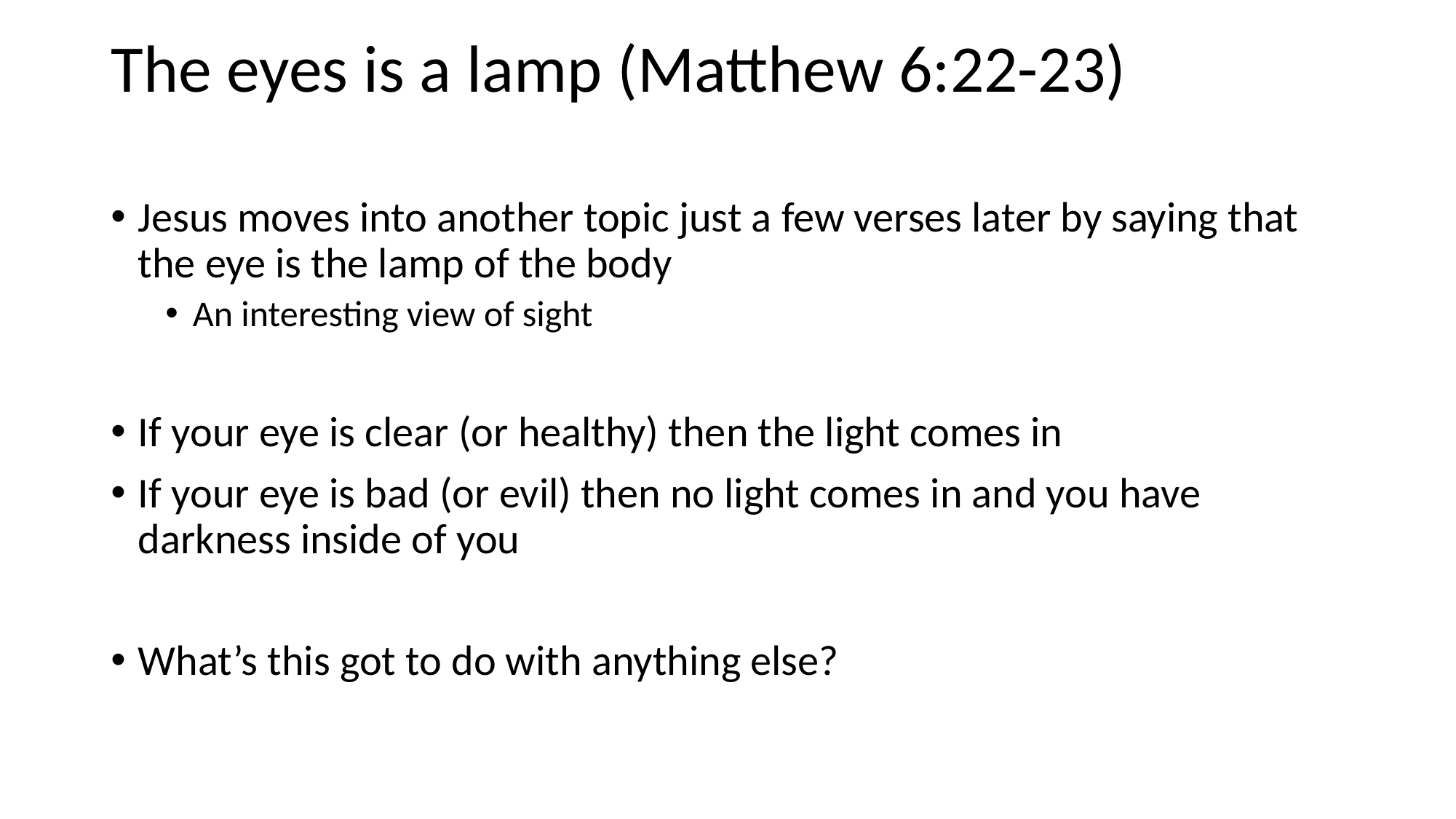

# The eyes is a lamp (Matthew 6:22-23)

Jesus moves into another topic just a few verses later by saying that the eye is the lamp of the body
An interesting view of sight

If your eye is clear (or healthy) then the light comes in
If your eye is bad (or evil) then no light comes in and you have darkness inside of you

What’s this got to do with anything else?